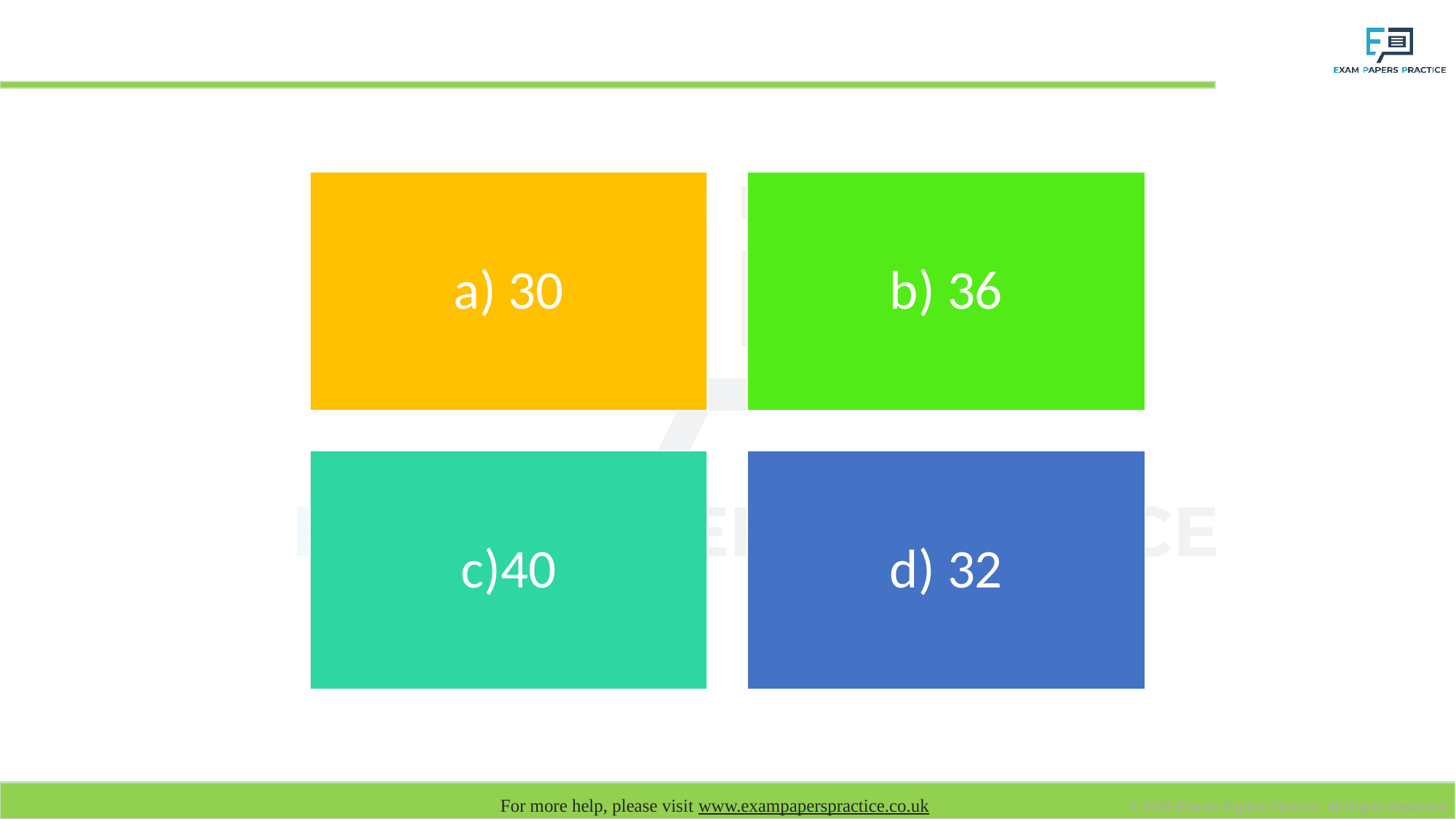

# What is the dot product of vectors a and b where a={1,2,3} and b={4,5,6}?
a) 30
b) 36
c)40
d) 32